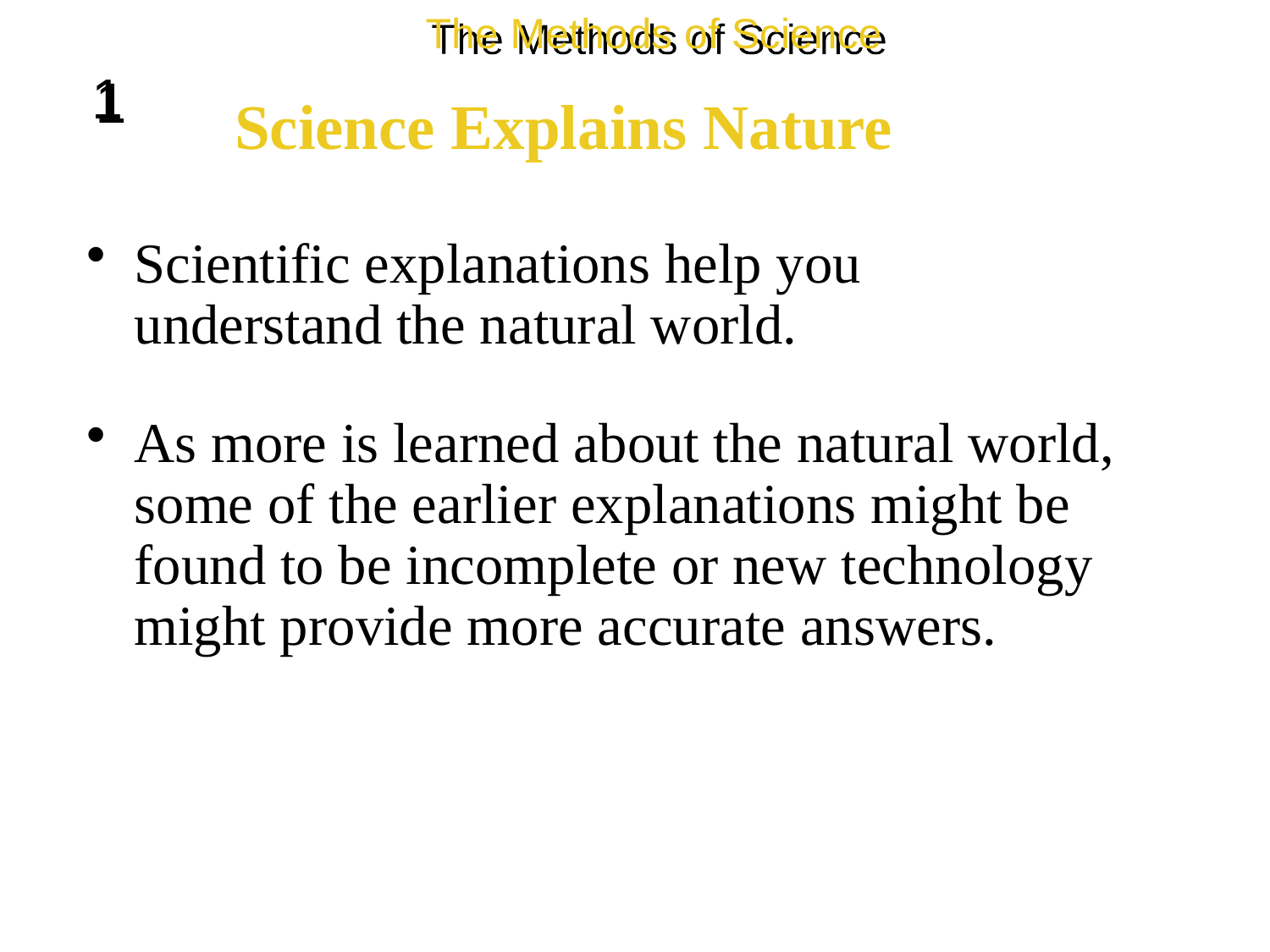

The Methods of Science
1
Science Explains Nature
Scientific explanations help you understand the natural world.
As more is learned about the natural world, some of the earlier explanations might be found to be incomplete or new technology might provide more accurate answers.